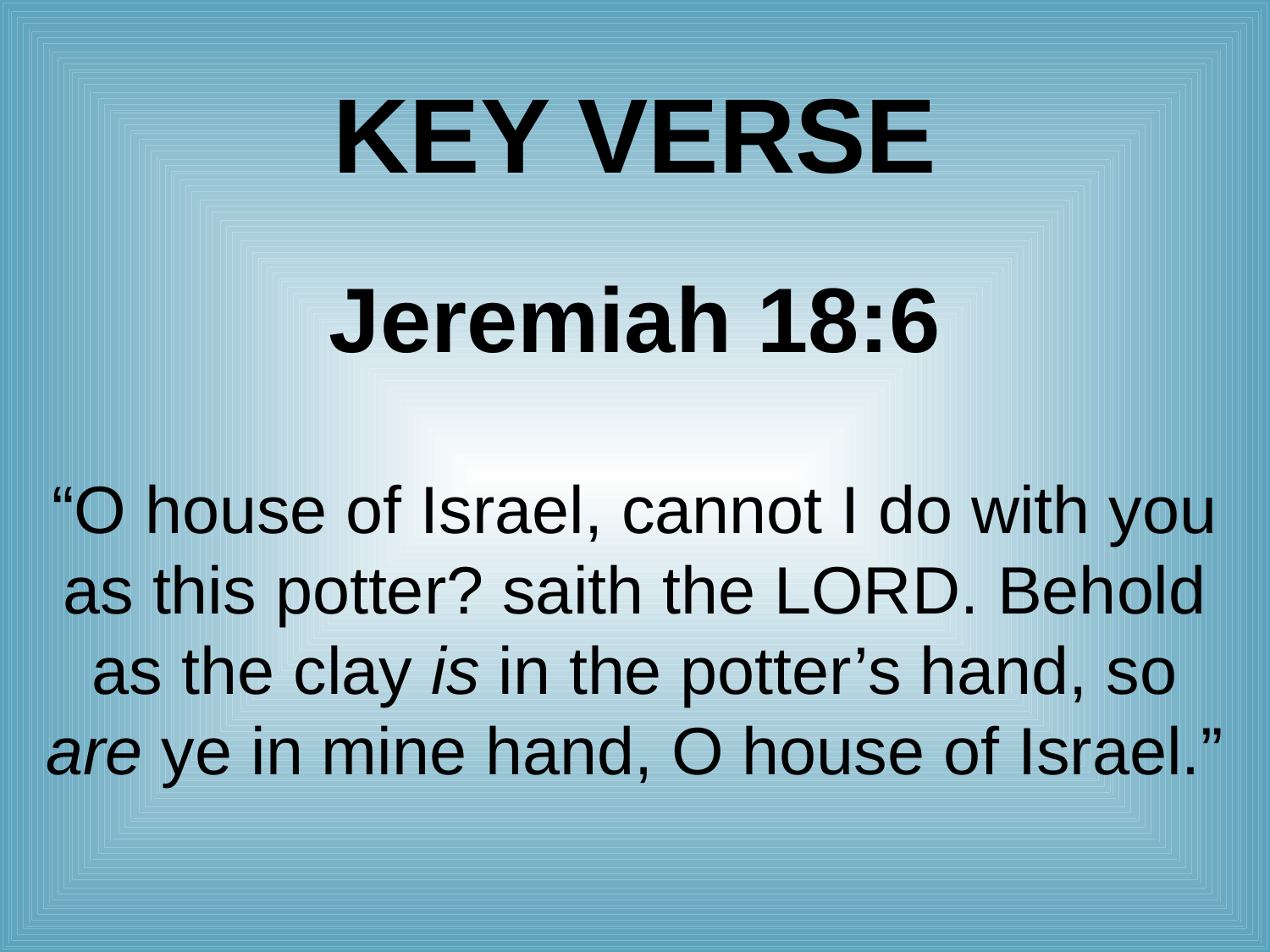

# KEY VERSE
Jeremiah 18:6

“O house of Israel, cannot I do with you as this potter? saith the LORD. Behold as the clay is in the potter’s hand, so are ye in mine hand, O house of Israel.”